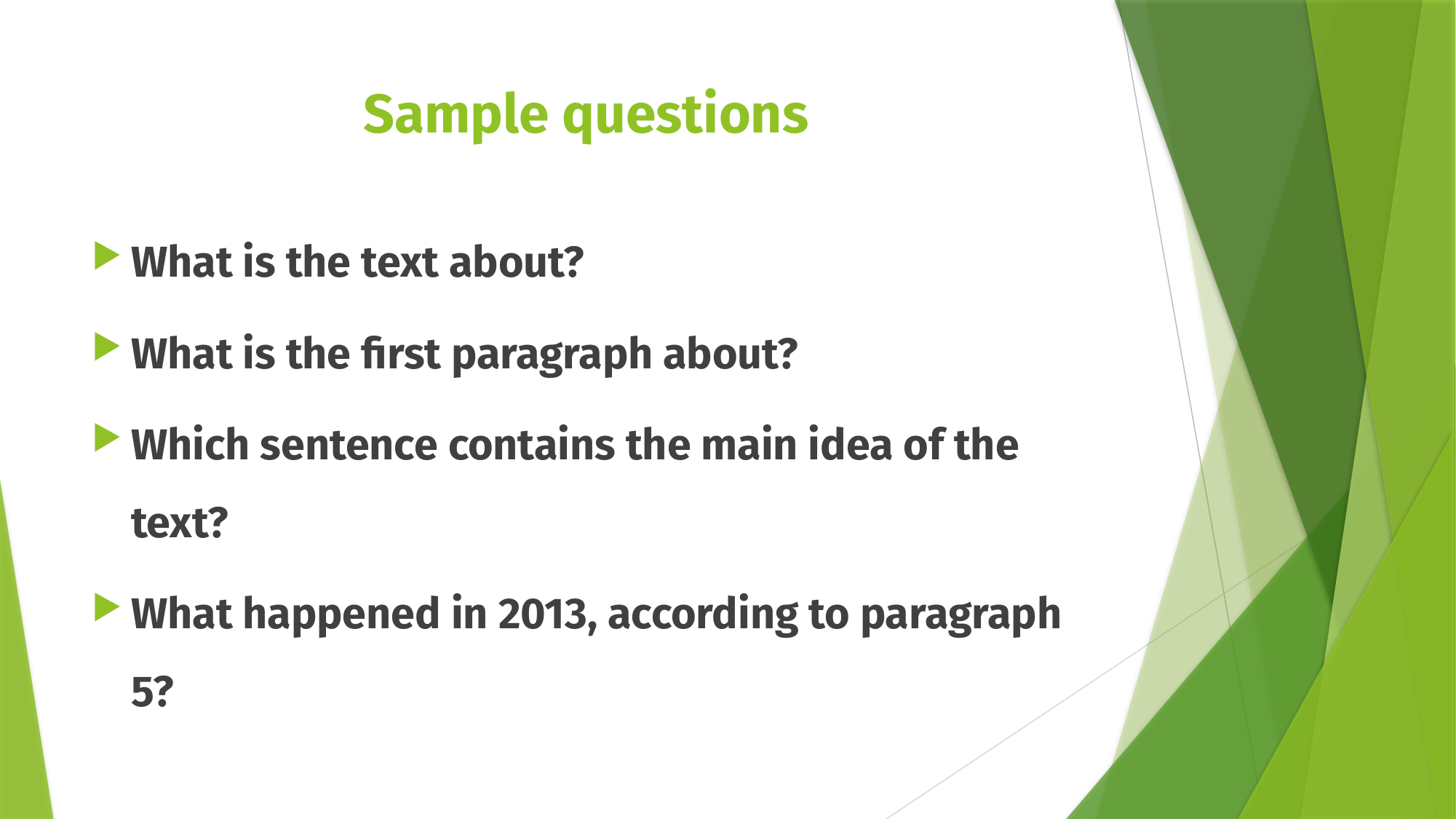

# Sample questions
What is the text about?
What is the first paragraph about?
Which sentence contains the main idea of the text?
What happened in 2013, according to paragraph 5?